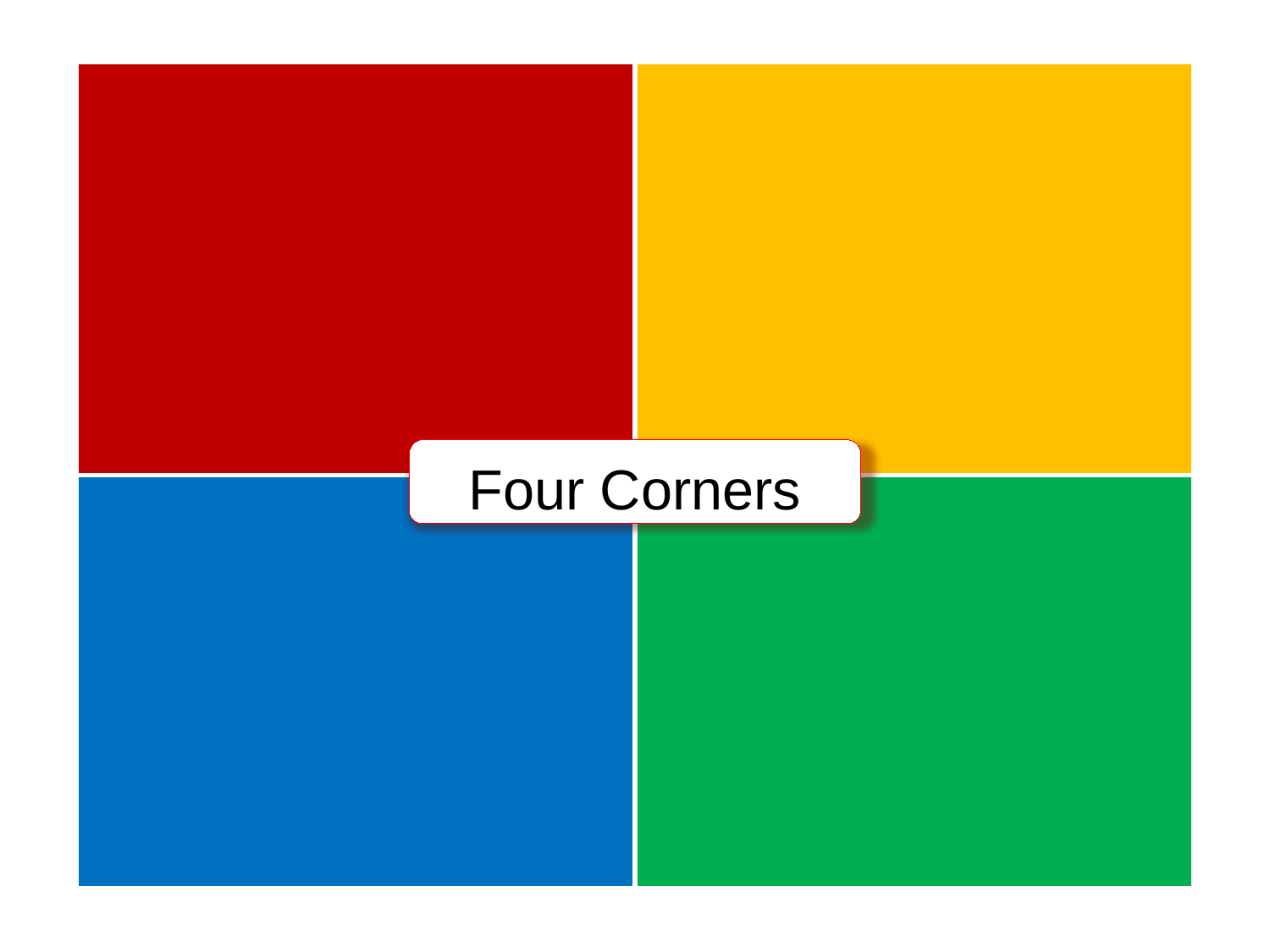

|  |  |
| --- | --- |
|  |  |
2
1
Four Corners

3

4